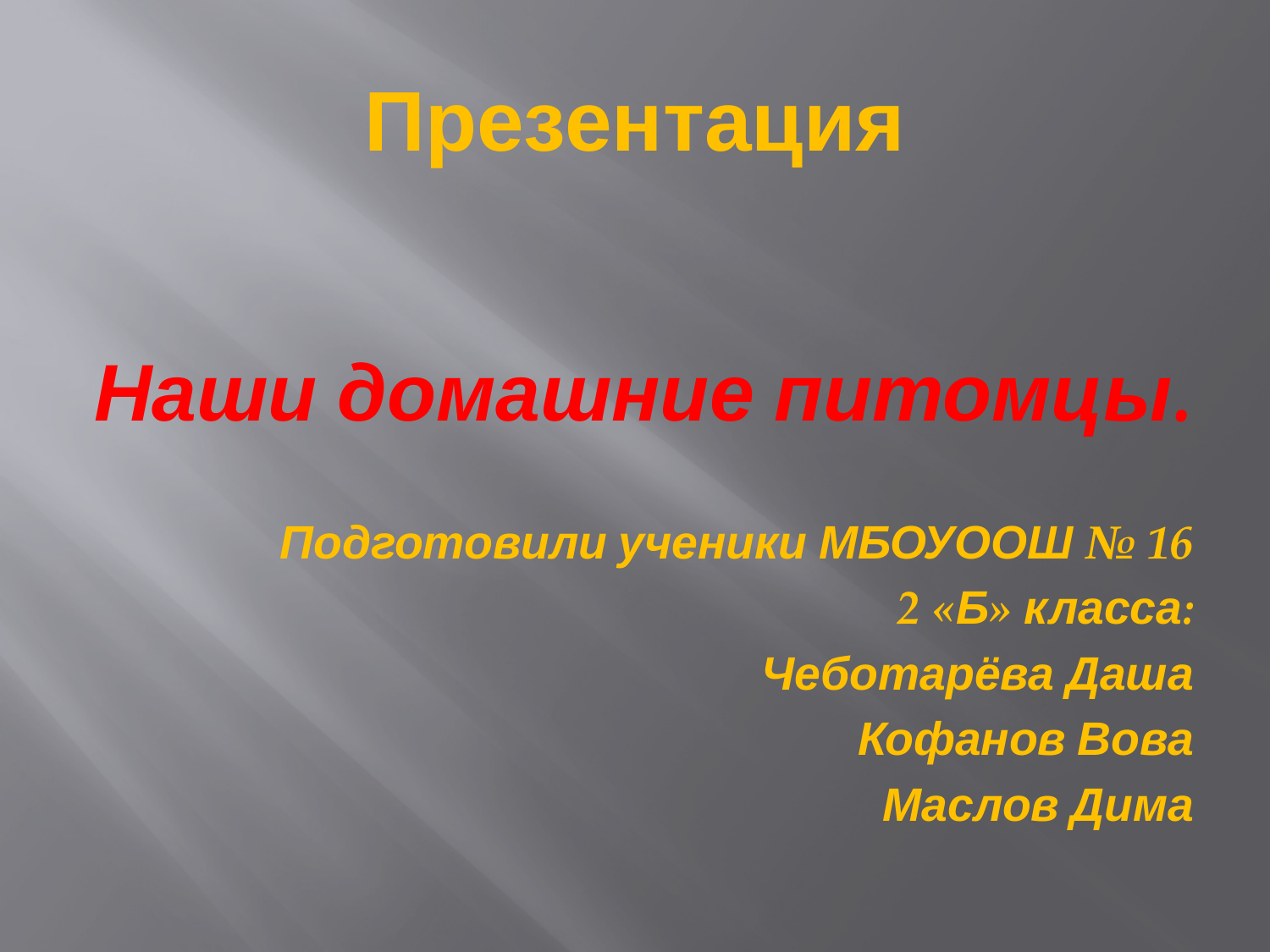

# Презентация

Наши домашние питомцы.

Подготовили ученики МБОУООШ № 16
 2 «Б» класса:
Чеботарёва Даша
Кофанов Вова
Маслов Дима